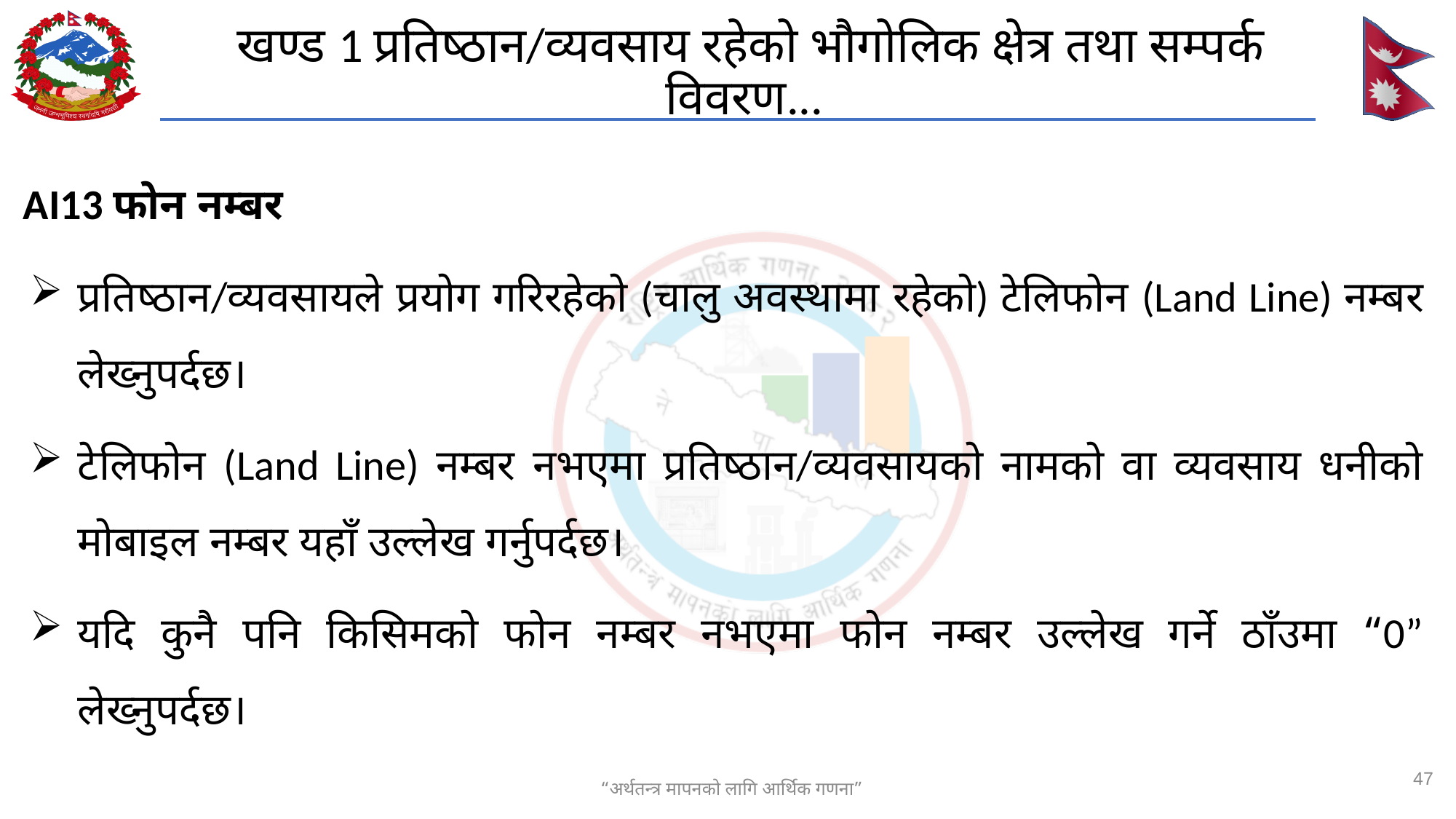

# खण्ड 1 प्रतिष्ठान/व्यवसाय रहेको भौगोलिक क्षेत्र तथा सम्पर्क विवरण...

AI13 फोन नम्बर
प्रतिष्ठान/व्यवसायले प्रयोग गरिरहेको (चालु अवस्थामा रहेको) टेलिफोन (Land Line) नम्बर लेख्नुपर्दछ।
टेलिफोन (Land Line) नम्बर नभएमा प्रतिष्ठान/व्यवसायको नामको वा व्यवसाय धनीको मोबाइल नम्बर यहाँ उल्लेख गर्नुपर्दछ।
यदि कुनै पनि किसिमको फोन नम्बर नभएमा फोन नम्बर उल्लेख गर्ने ठाँउमा “0” लेख्नुपर्दछ।

47
“अर्थतन्त्र मापनको लागि आर्थिक गणना”